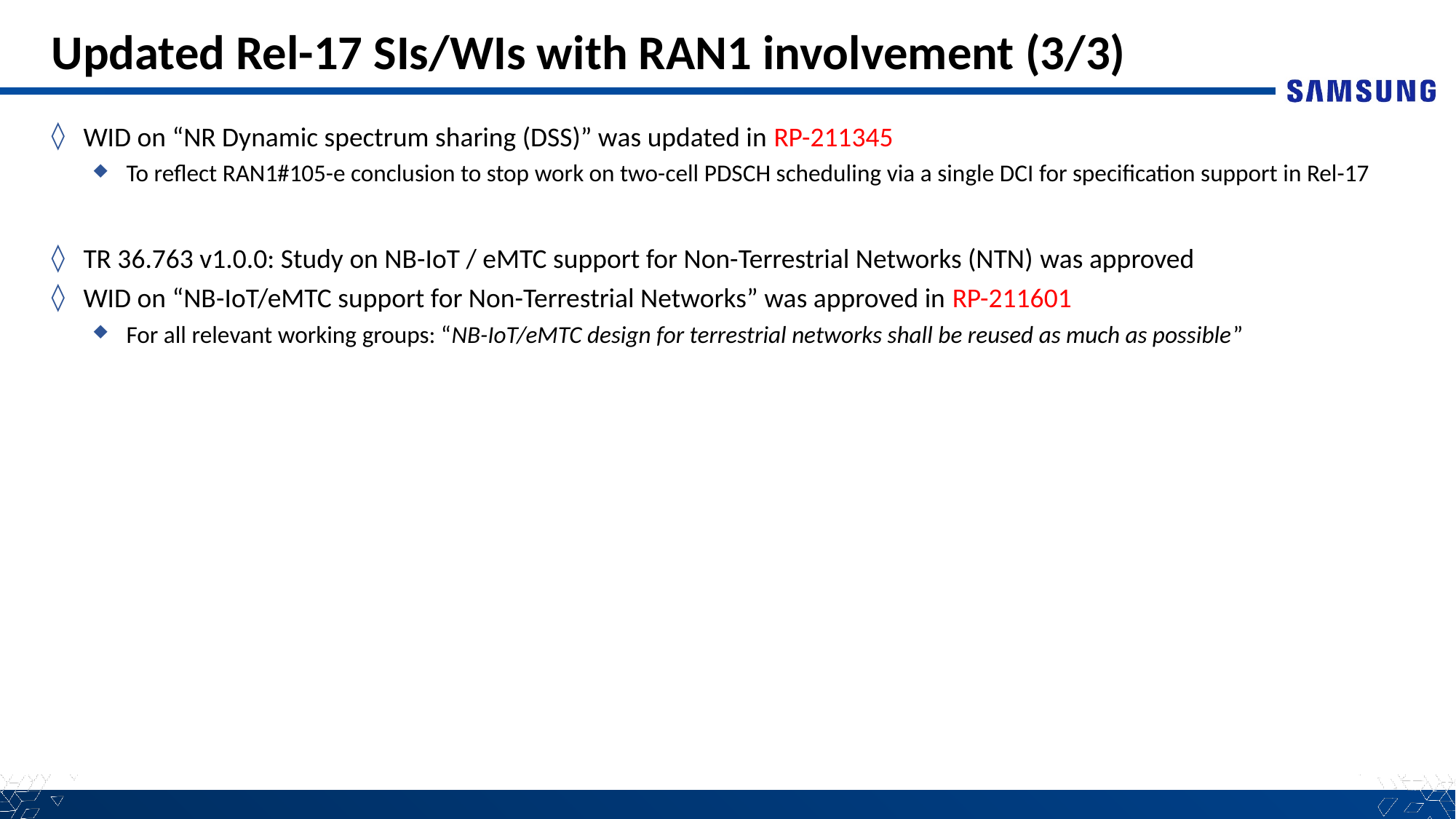

# Updated Rel-17 SIs/WIs with RAN1 involvement (3/3)
WID on “NR Dynamic spectrum sharing (DSS)” was updated in RP-211345
To reflect RAN1#105-e conclusion to stop work on two-cell PDSCH scheduling via a single DCI for specification support in Rel-17

TR 36.763 v1.0.0: Study on NB-IoT / eMTC support for Non-Terrestrial Networks (NTN) was approved
WID on “NB-IoT/eMTC support for Non-Terrestrial Networks” was approved in RP-211601
For all relevant working groups: “NB-IoT/eMTC design for terrestrial networks shall be reused as much as possible”